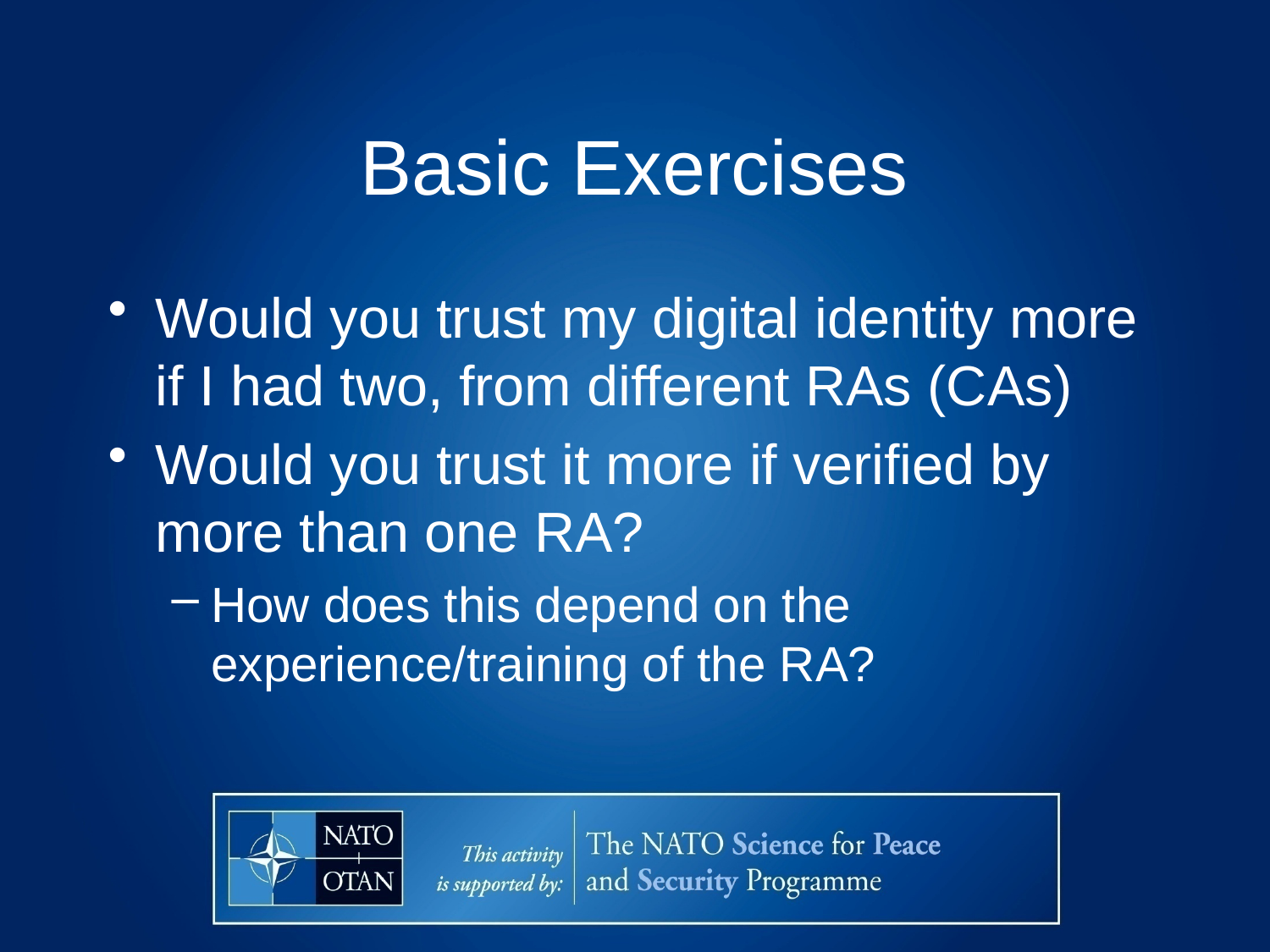

# Basic Exercises
Would you trust my digital identity more if I had two, from different RAs (CAs)
Would you trust it more if verified by more than one RA?
How does this depend on the experience/training of the RA?